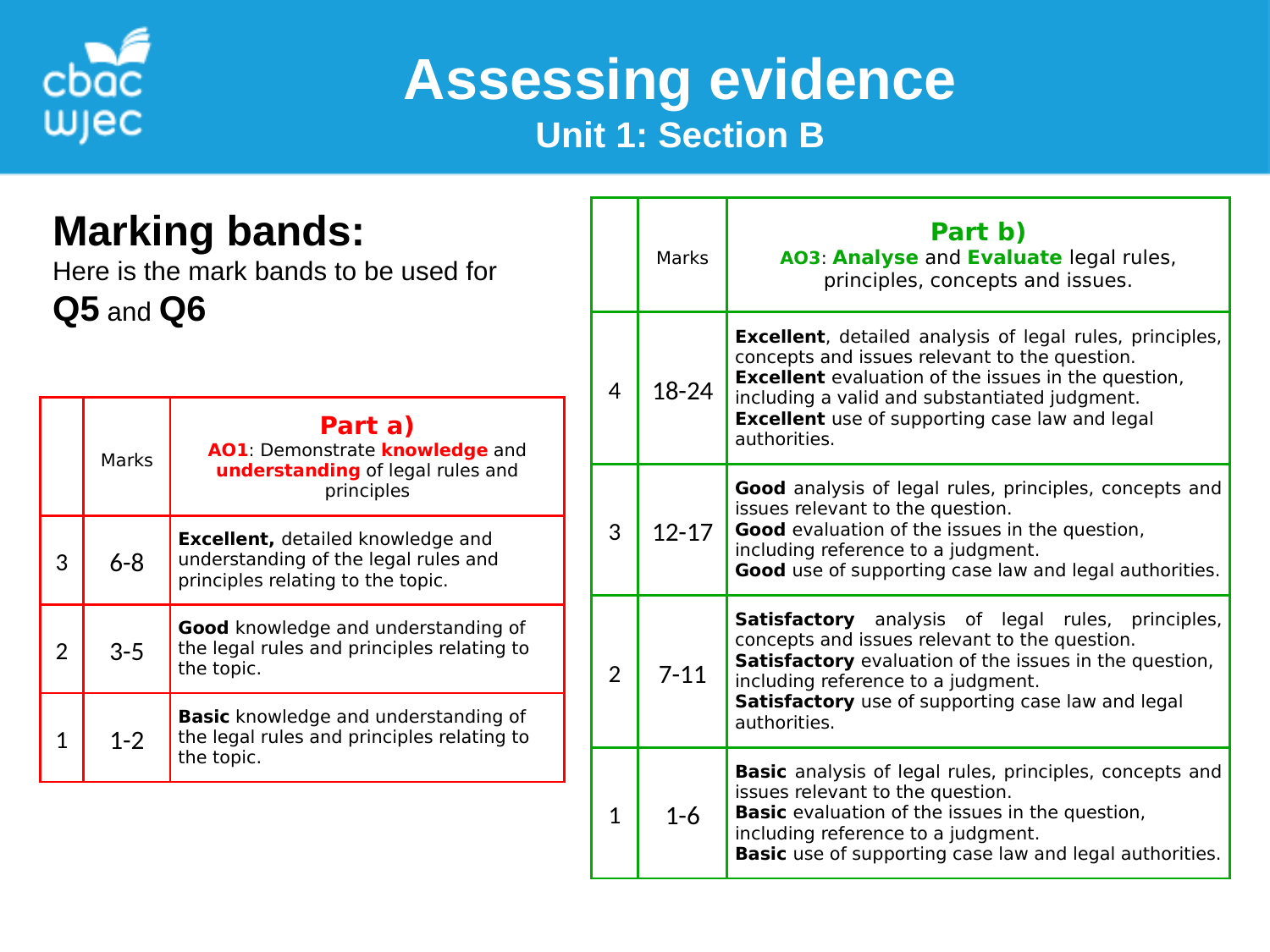

Assessing evidence
Unit 1: Section B
|  | Marks | Part b) AO3: Analyse and Evaluate legal rules, principles, concepts and issues. |
| --- | --- | --- |
| 4 | 18-24 | Excellent, detailed analysis of legal rules, principles, concepts and issues relevant to the question. Excellent evaluation of the issues in the question, including a valid and substantiated judgment. Excellent use of supporting case law and legal authorities. |
| 3 | 12-17 | Good analysis of legal rules, principles, concepts and issues relevant to the question. Good evaluation of the issues in the question, including reference to a judgment. Good use of supporting case law and legal authorities. |
| 2 | 7-11 | Satisfactory analysis of legal rules, principles, concepts and issues relevant to the question. Satisfactory evaluation of the issues in the question, including reference to a judgment. Satisfactory use of supporting case law and legal authorities. |
| 1 | 1-6 | Basic analysis of legal rules, principles, concepts and issues relevant to the question. Basic evaluation of the issues in the question, including reference to a judgment. Basic use of supporting case law and legal authorities. |
Marking bands:
Here is the mark bands to be used for
Q5 and Q6
|  | Marks | Part a) AO1: Demonstrate knowledge and understanding of legal rules and principles |
| --- | --- | --- |
| 3 | 6-8 | Excellent, detailed knowledge and understanding of the legal rules and principles relating to the topic. |
| 2 | 3-5 | Good knowledge and understanding of the legal rules and principles relating to the topic. |
| 1 | 1-2 | Basic knowledge and understanding of the legal rules and principles relating to the topic. |